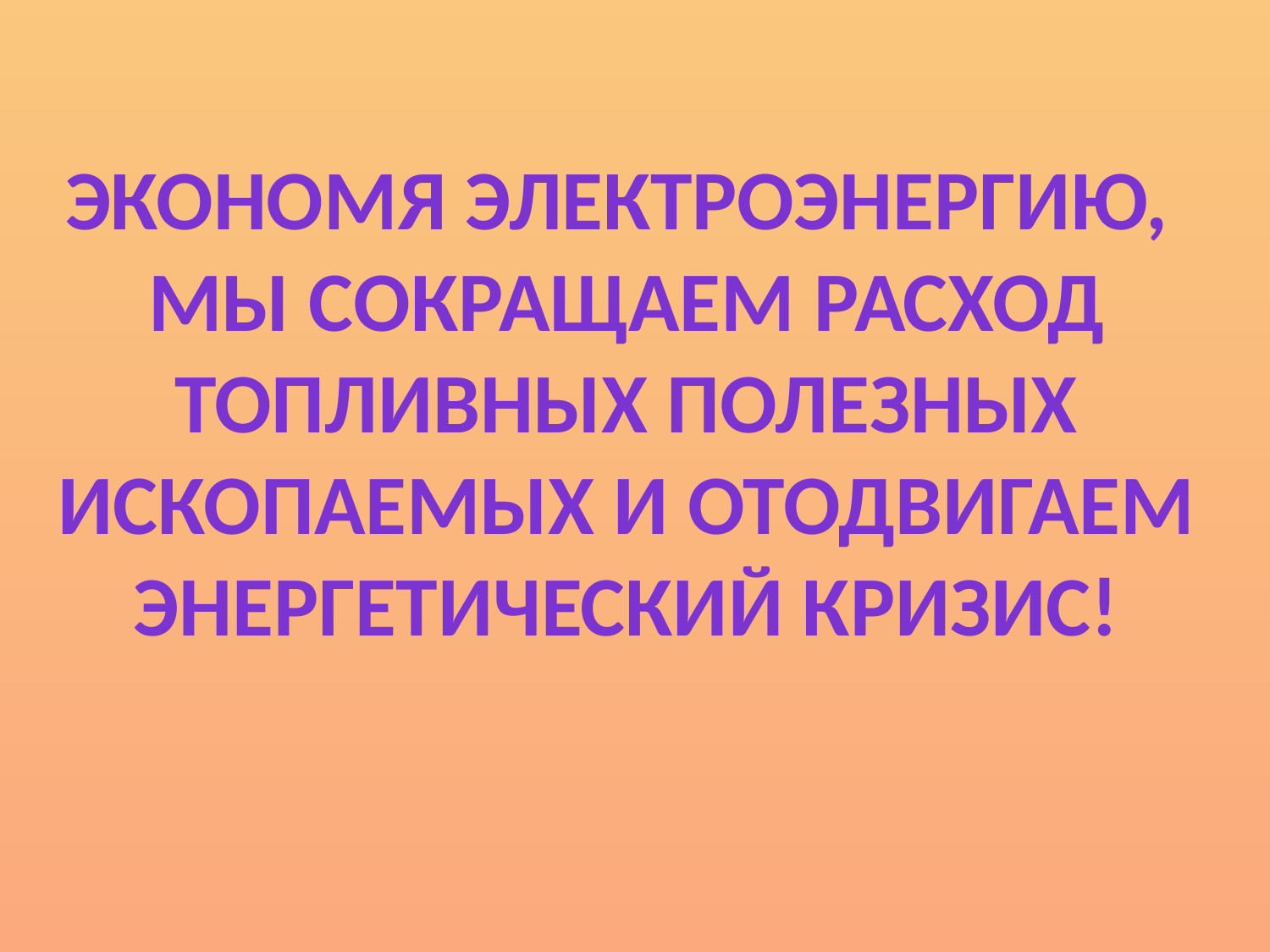

Экономя электроэнергию,
мы сокращаем расход
Топливных полезных
Ископаемых и отодвигаем
Энергетический кризис!